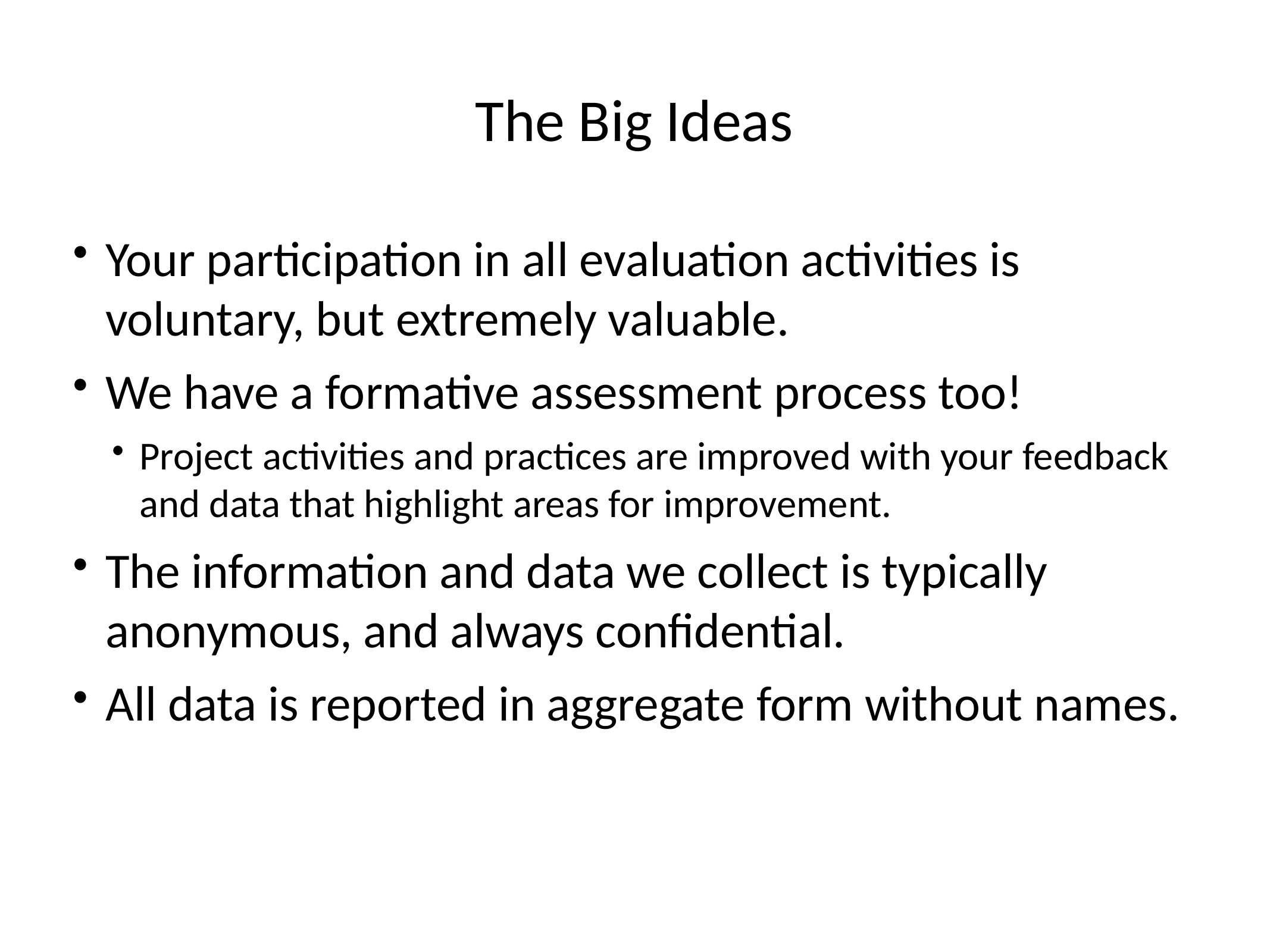

# The Big Ideas
Your participation in all evaluation activities is voluntary, but extremely valuable.
We have a formative assessment process too!
Project activities and practices are improved with your feedback and data that highlight areas for improvement.
The information and data we collect is typically anonymous, and always confidential.
All data is reported in aggregate form without names.